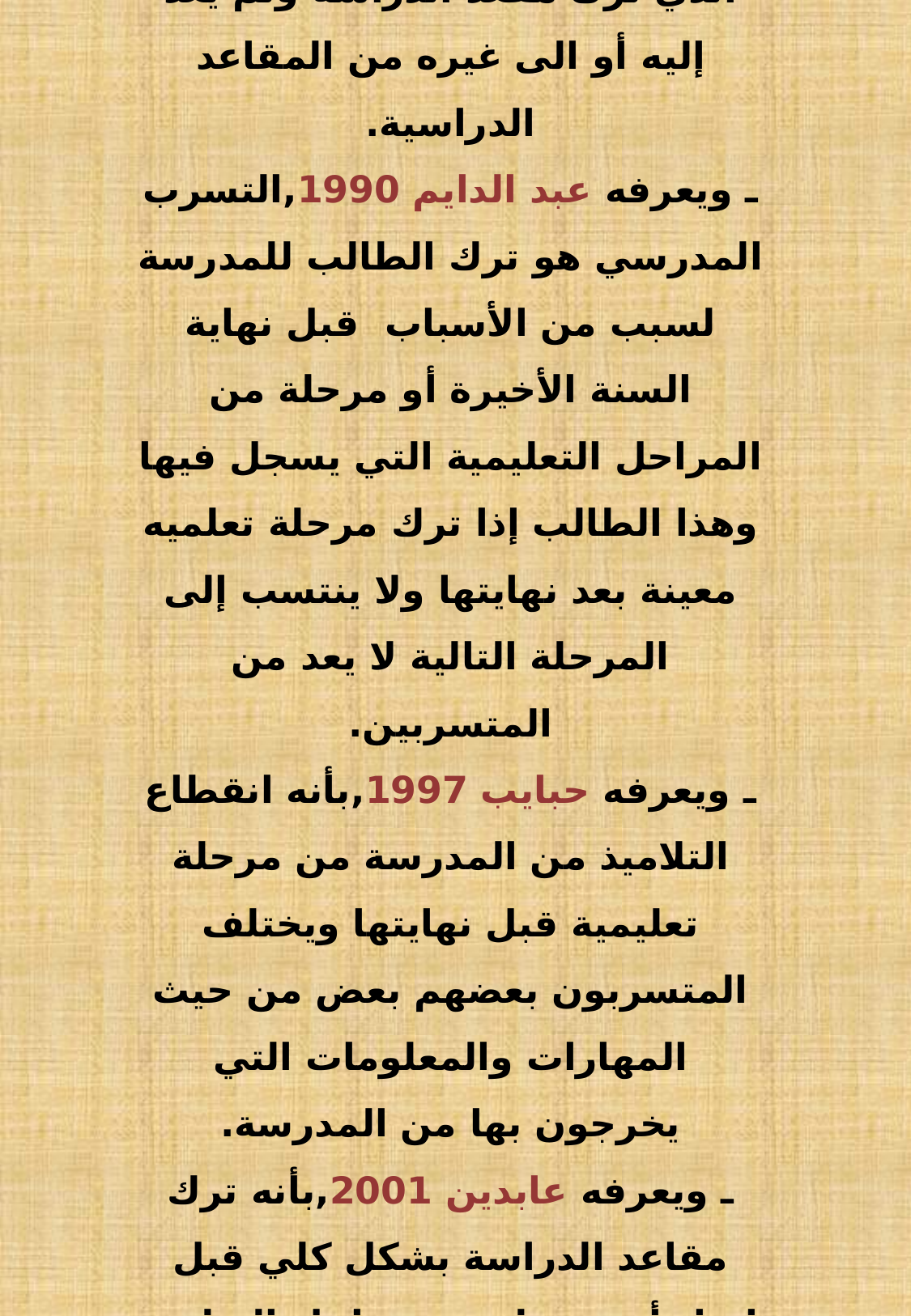

4 ـ مفهوم التسرب المدرسي:
ـ يعرف المتسرب بأنه الشخص الذي ترك مقعد الدراسة ولم يعد إليه أو الى غيره من المقاعد الدراسية.
ـ ويعرفه عبد الدايم 1990,التسرب المدرسي هو ترك الطالب للمدرسة لسبب من الأسباب  قبل نهاية السنة الأخيرة أو مرحلة من المراحل التعليمية التي يسجل فيها وهذا الطالب إذا ترك مرحلة تعلميه معينة بعد نهايتها ولا ينتسب إلى المرحلة التالية لا يعد من المتسربين.
ـ ويعرفه حبايب 1997,بأنه انقطاع التلاميذ من المدرسة من مرحلة تعليمية قبل نهايتها ويختلف المتسربون بعضهم بعض من حيث المهارات والمعلومات التي يخرجون بها من المدرسة.
ـ ويعرفه عابدين 2001,بأنه ترك مقاعد الدراسة بشكل كلي قبل إنهاء أي مرحلة من مراحل التعليم.
.